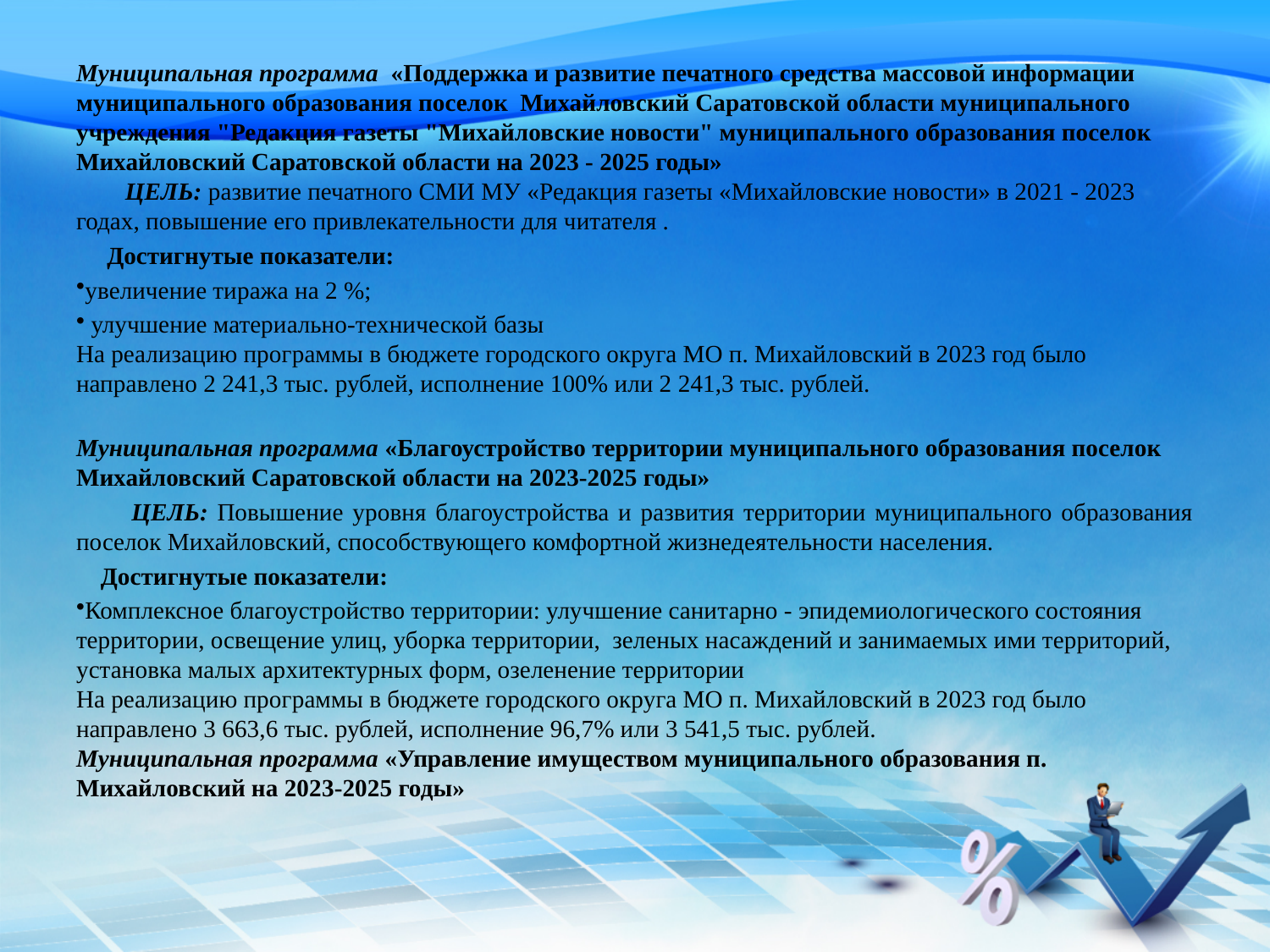

Муниципальная программа  «Поддержка и развитие печатного средства массовой информации муниципального образования поселок  Михайловский Саратовской области муниципального учреждения "Редакция газеты "Михайловские новости" муниципального образования поселок Михайловский Саратовской области на 2023 - 2025 годы»
        ЦЕЛЬ: развитие печатного СМИ МУ «Редакция газеты «Михайловские новости» в 2021 - 2023 годах, повышение его привлекательности для читателя .
     Достигнутые показатели:
увеличение тиража на 2 %;
 улучшение материально-технической базы
На реализацию программы в бюджете городского округа МО п. Михайловский в 2023 год было направлено 2 241,3 тыс. рублей, исполнение 100% или 2 241,3 тыс. рублей.

Муниципальная программа «Благоустройство территории муниципального образования поселок Михайловский Саратовской области на 2023-2025 годы»
      ЦЕЛЬ: Повышение уровня благоустройства и развития территории муниципального образования поселок Михайловский, способствующего комфортной жизнедеятельности населения.
    Достигнутые показатели:
Комплексное благоустройство территории: улучшение санитарно - эпидемиологического состояния территории, освещение улиц, уборка территории,  зеленых насаждений и занимаемых ими территорий, установка малых архитектурных форм, озеленение территории
На реализацию программы в бюджете городского округа МО п. Михайловский в 2023 год было направлено 3 663,6 тыс. рублей, исполнение 96,7% или 3 541,5 тыс. рублей.
Муниципальная программа «Управление имуществом муниципального образования п. Михайловский на 2023-2025 годы»